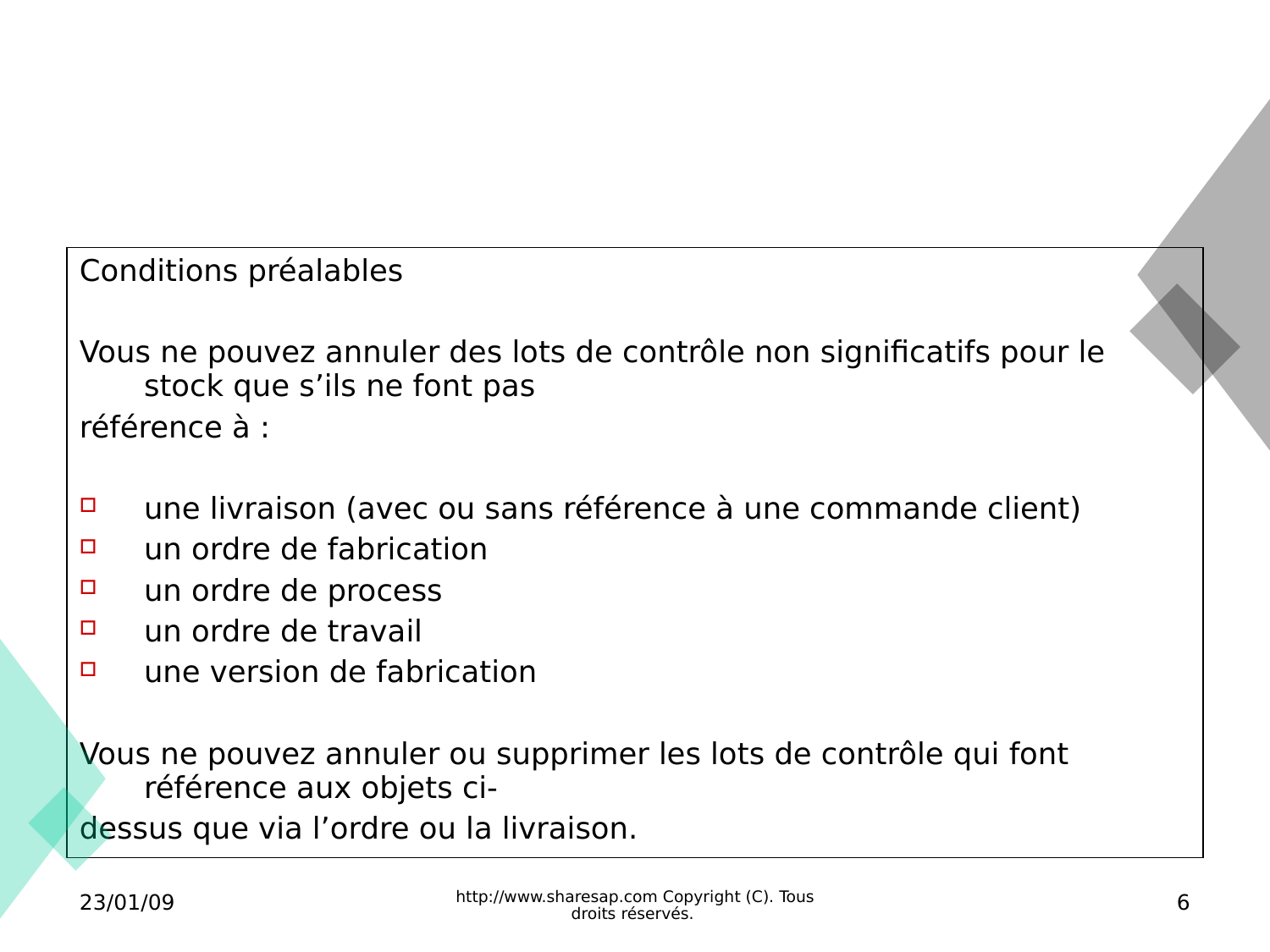

Conditions préalables

Vous ne pouvez annuler des lots de contrôle non significatifs pour le stock que s’ils ne font pas
référence à :

une livraison (avec ou sans référence à une commande client)
un ordre de fabrication
un ordre de process
un ordre de travail
une version de fabrication

Vous ne pouvez annuler ou supprimer les lots de contrôle qui font référence aux objets ci-
dessus que via l’ordre ou la livraison.

23/01/09
http://www.sharesap.com Copyright (C). Tous droits réservés.
6